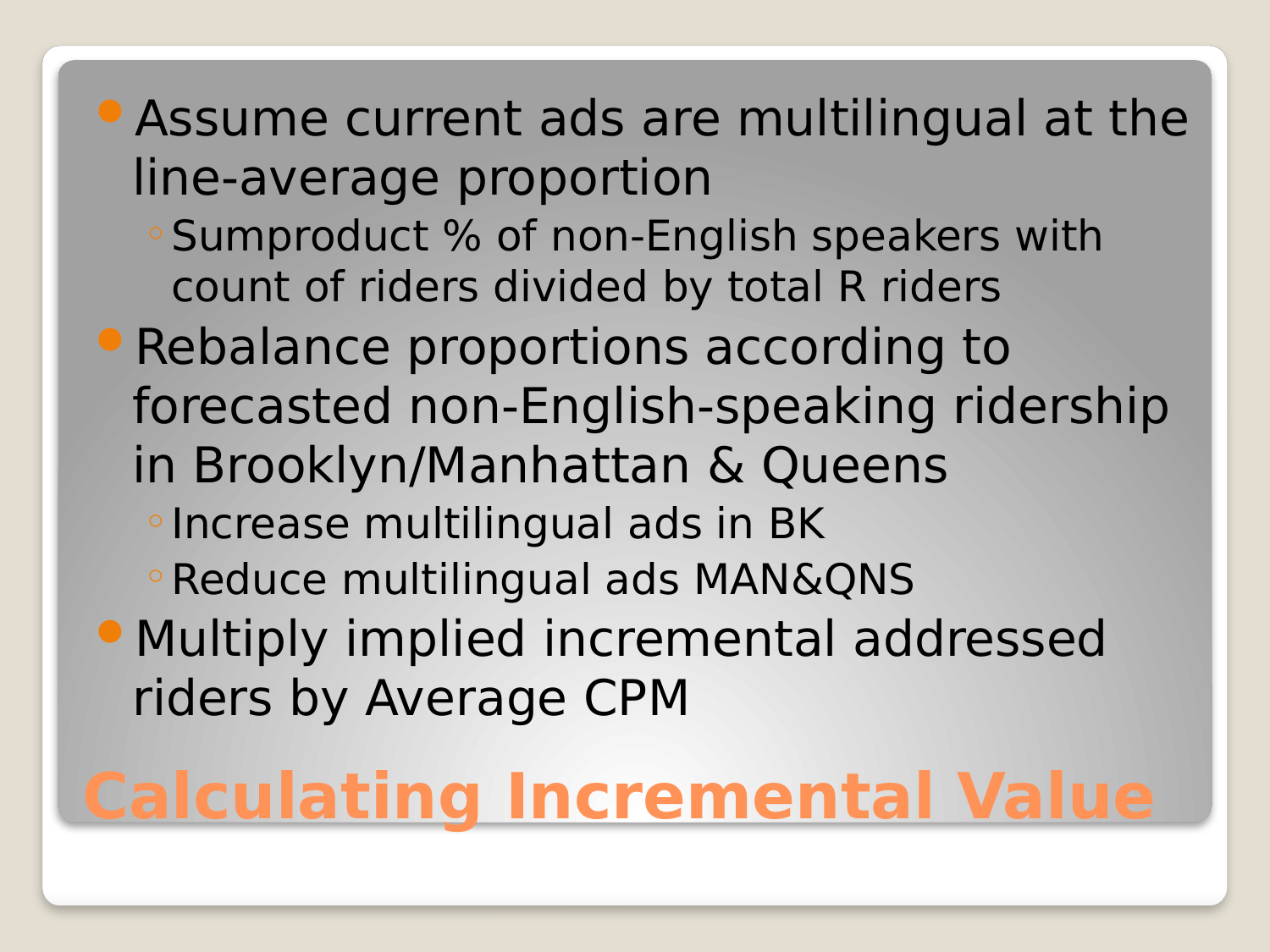

Assume current ads are multilingual at the line-average proportion
Sumproduct % of non-English speakers with count of riders divided by total R riders
Rebalance proportions according to forecasted non-English-speaking ridership in Brooklyn/Manhattan & Queens
Increase multilingual ads in BK
Reduce multilingual ads MAN&QNS
Multiply implied incremental addressed riders by Average CPM
# Calculating Incremental Value